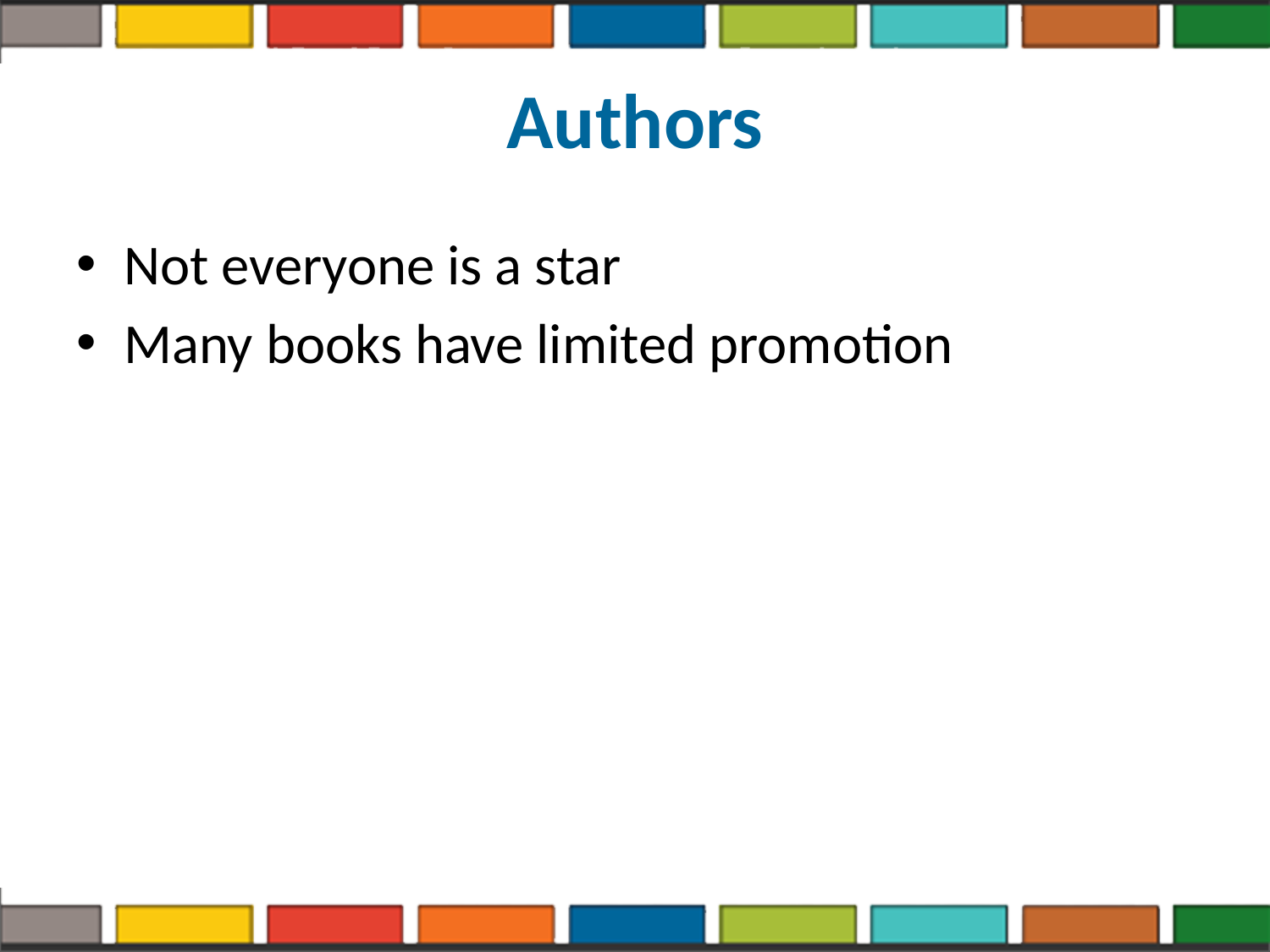

# Authors
Not everyone is a star
Many books have limited promotion